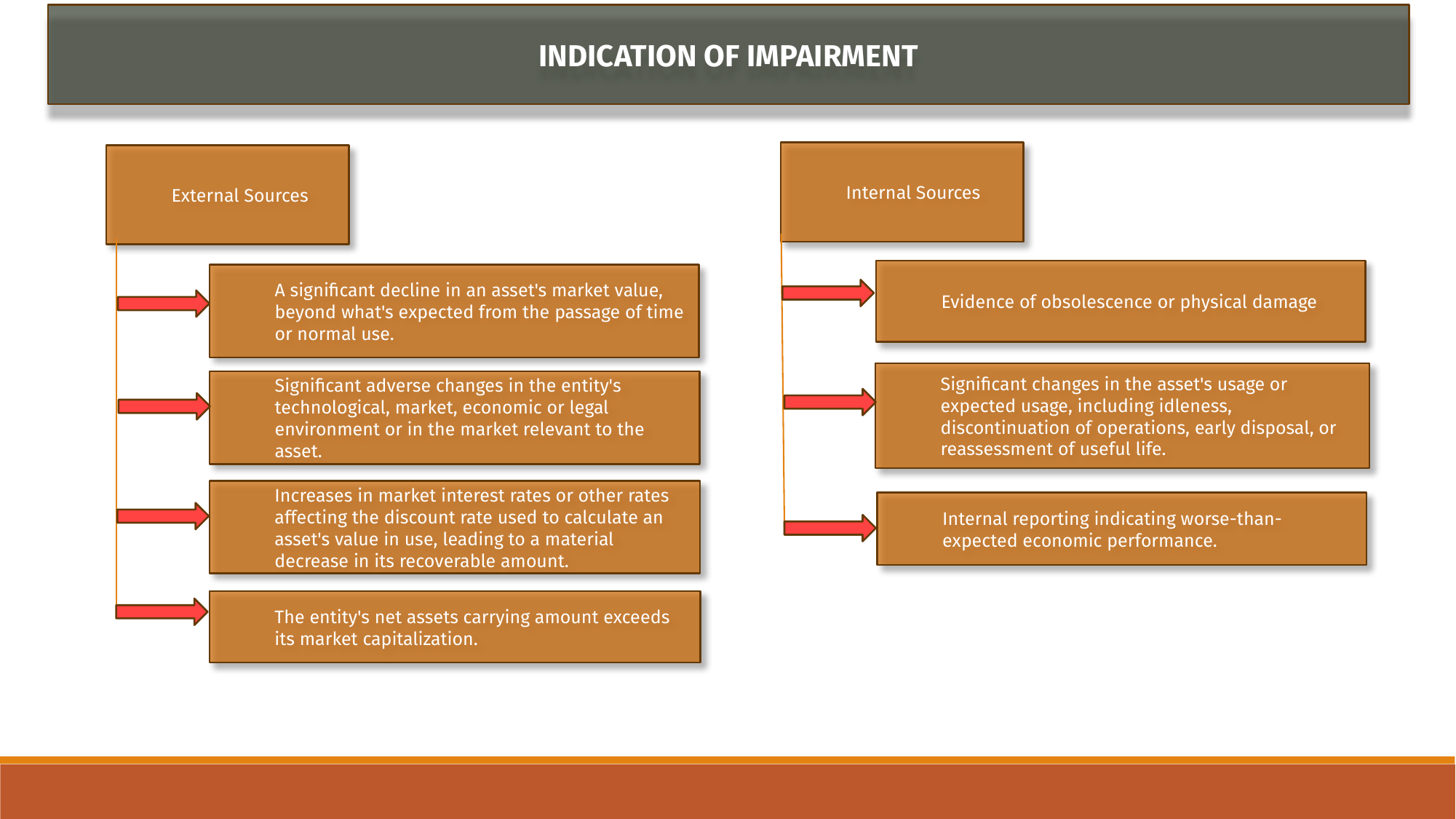

INDICATION OF IMPAIRMENT
Internal Sources
External Sources
Evidence of obsolescence or physical damage
A significant decline in an asset's market value, beyond what's expected from the passage of time or normal use.

Significant changes in the asset's usage or expected usage, including idleness, discontinuation of operations, early disposal, or reassessment of useful life.
Significant adverse changes in the entity's technological, market, economic or legal environment or in the market relevant to the asset.

Increases in market interest rates or other rates affecting the discount rate used to calculate an asset's value in use, leading to a material decrease in its recoverable amount.
Internal reporting indicating worse-than-expected economic performance.

The entity's net assets carrying amount exceeds its market capitalization.